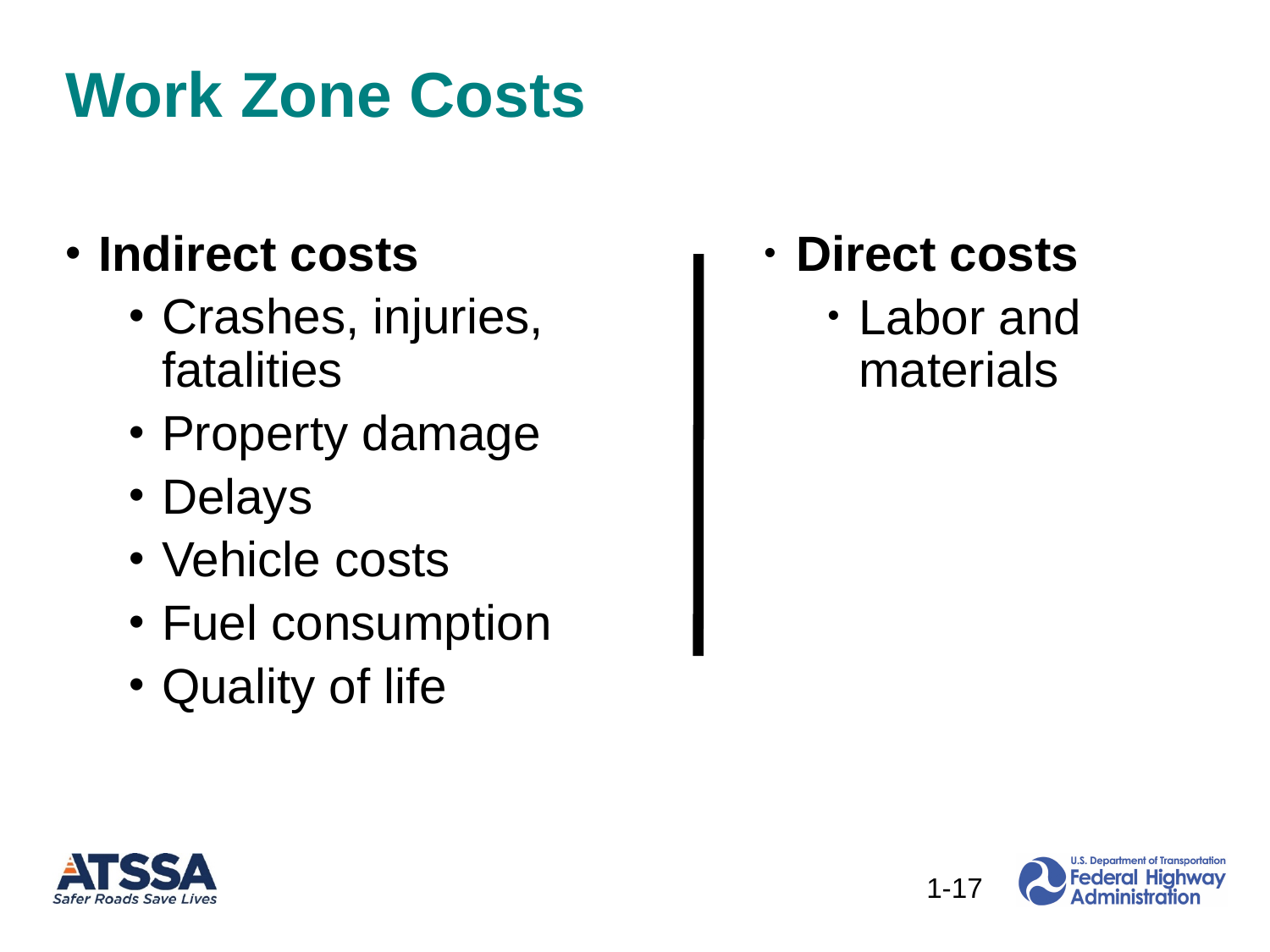

# Work Zone Costs
Indirect costs
Crashes, injuries, fatalities
Property damage
Delays
Vehicle costs
Fuel consumption
Quality of life
Direct costs
Labor and materials